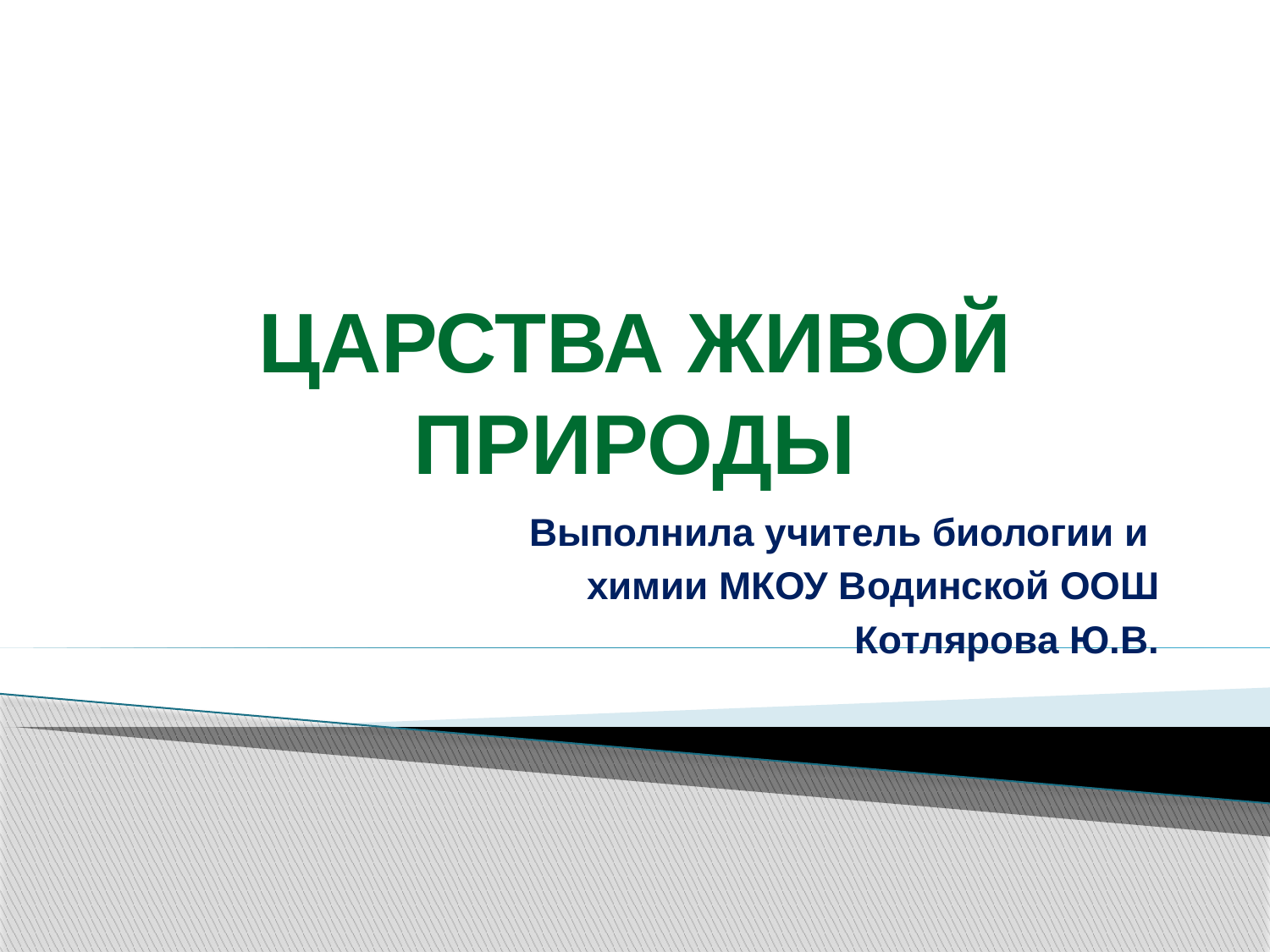

# ЦАРСТВА ЖИВОЙ ПРИРОДЫ
Выполнила учитель биологии и
 химии МКОУ Водинской ООШ
Котлярова Ю.В.